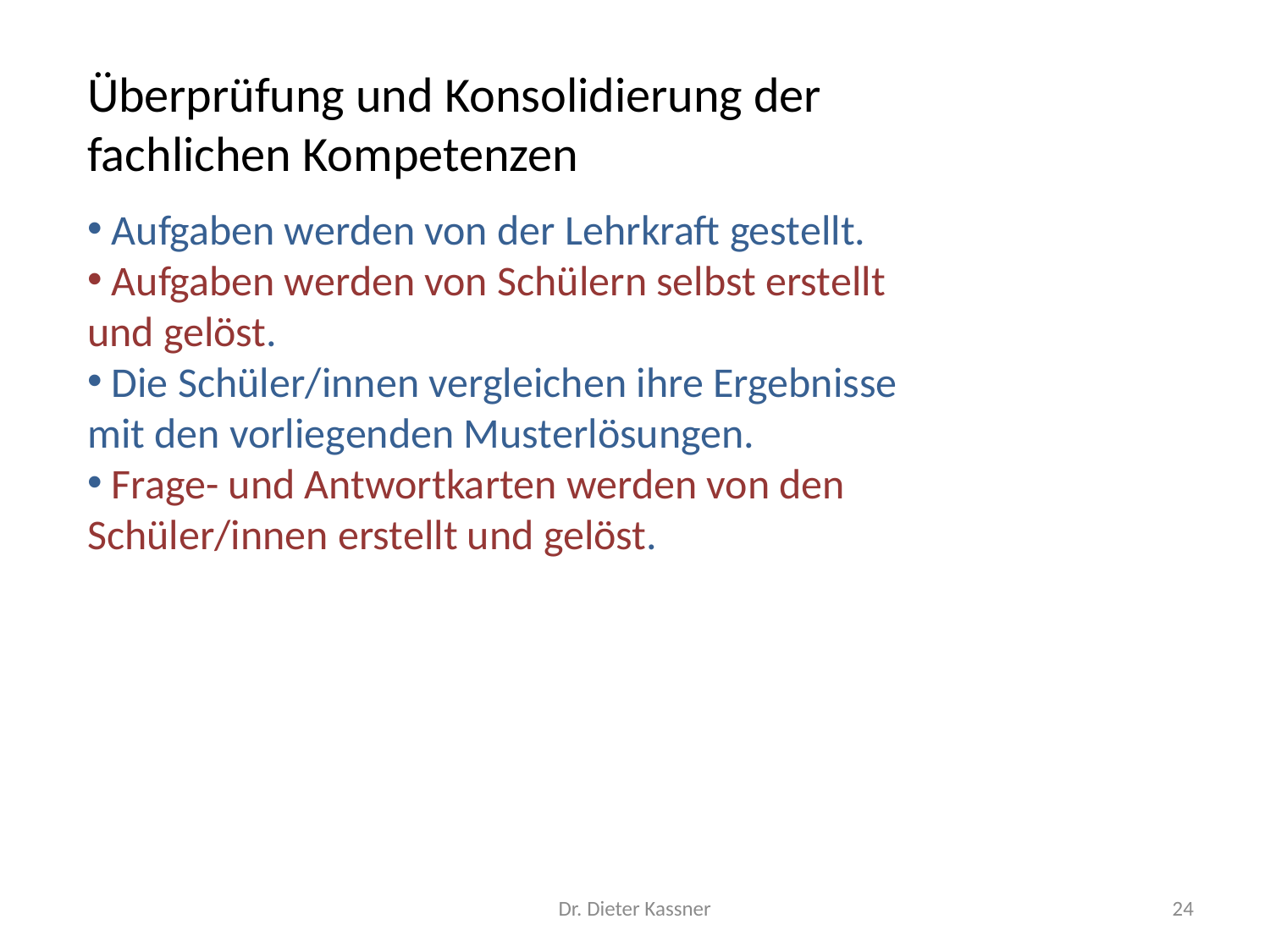

Überprüfung und Konsolidierung der fachlichen Kompetenzen
 Aufgaben werden von der Lehrkraft gestellt.
 Aufgaben werden von Schülern selbst erstellt und gelöst.
 Die Schüler/innen vergleichen ihre Ergebnisse mit den vorliegenden Musterlösungen.
 Frage- und Antwortkarten werden von den Schüler/innen erstellt und gelöst.
Dr. Dieter Kassner
24